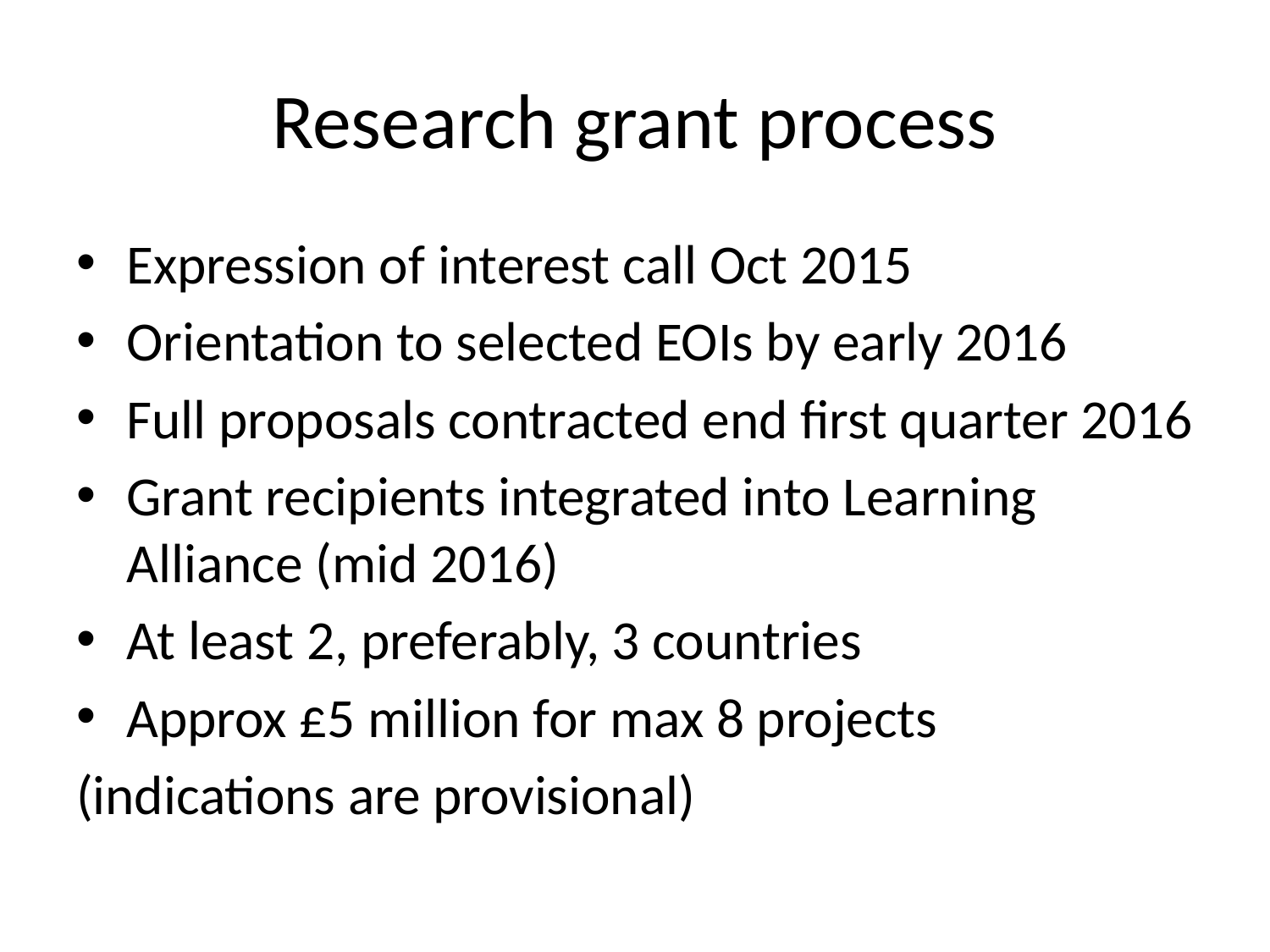

# Research grant process
Expression of interest call Oct 2015
Orientation to selected EOIs by early 2016
Full proposals contracted end first quarter 2016
Grant recipients integrated into Learning Alliance (mid 2016)
At least 2, preferably, 3 countries
Approx £5 million for max 8 projects
(indications are provisional)